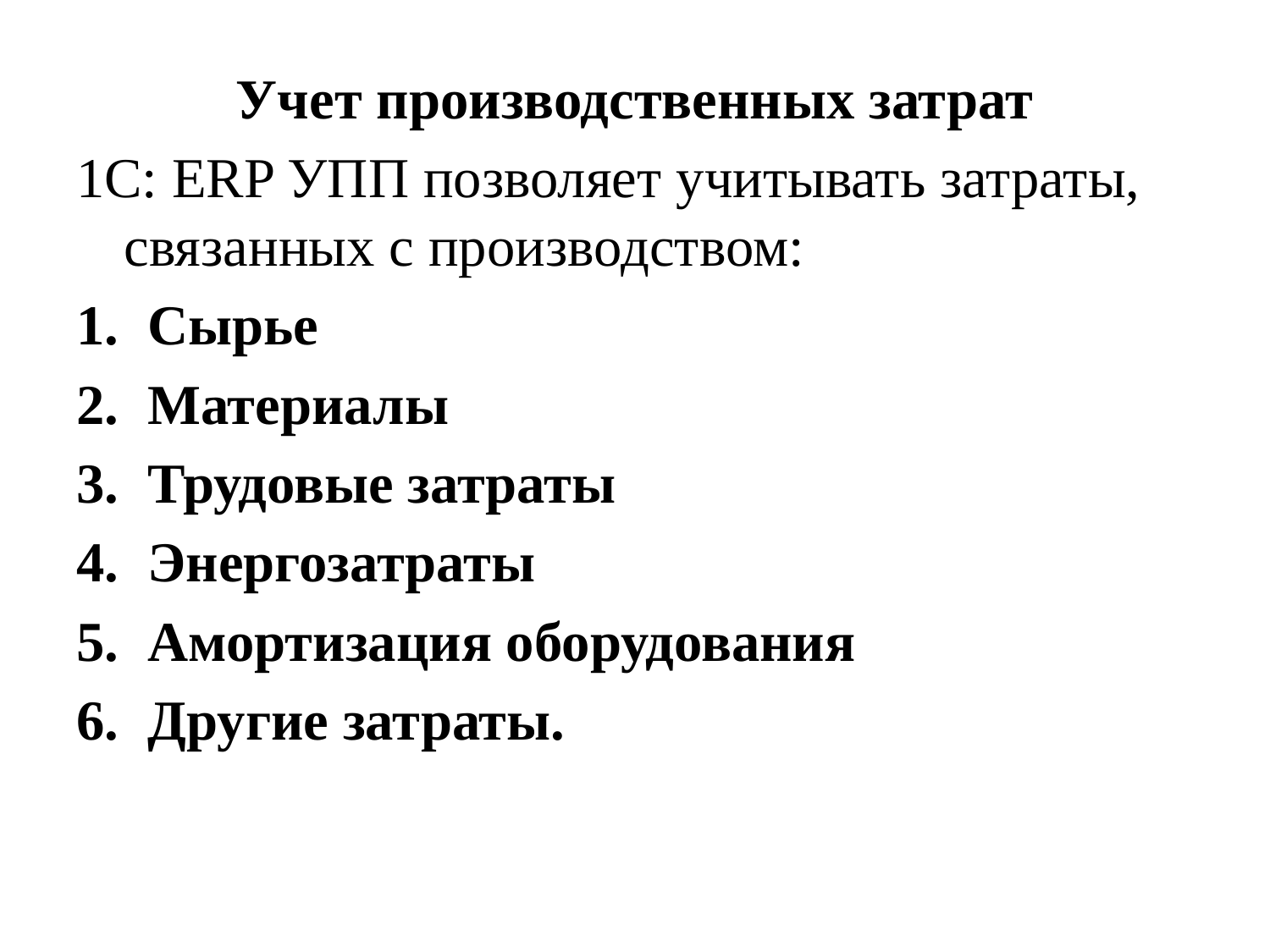

Учет производственных затрат
1С: ERP УПП позволяет учитывать затраты, связанных с производством:
Сырье
Материалы
Трудовые затраты
Энергозатраты
Амортизация оборудования
Другие затраты.